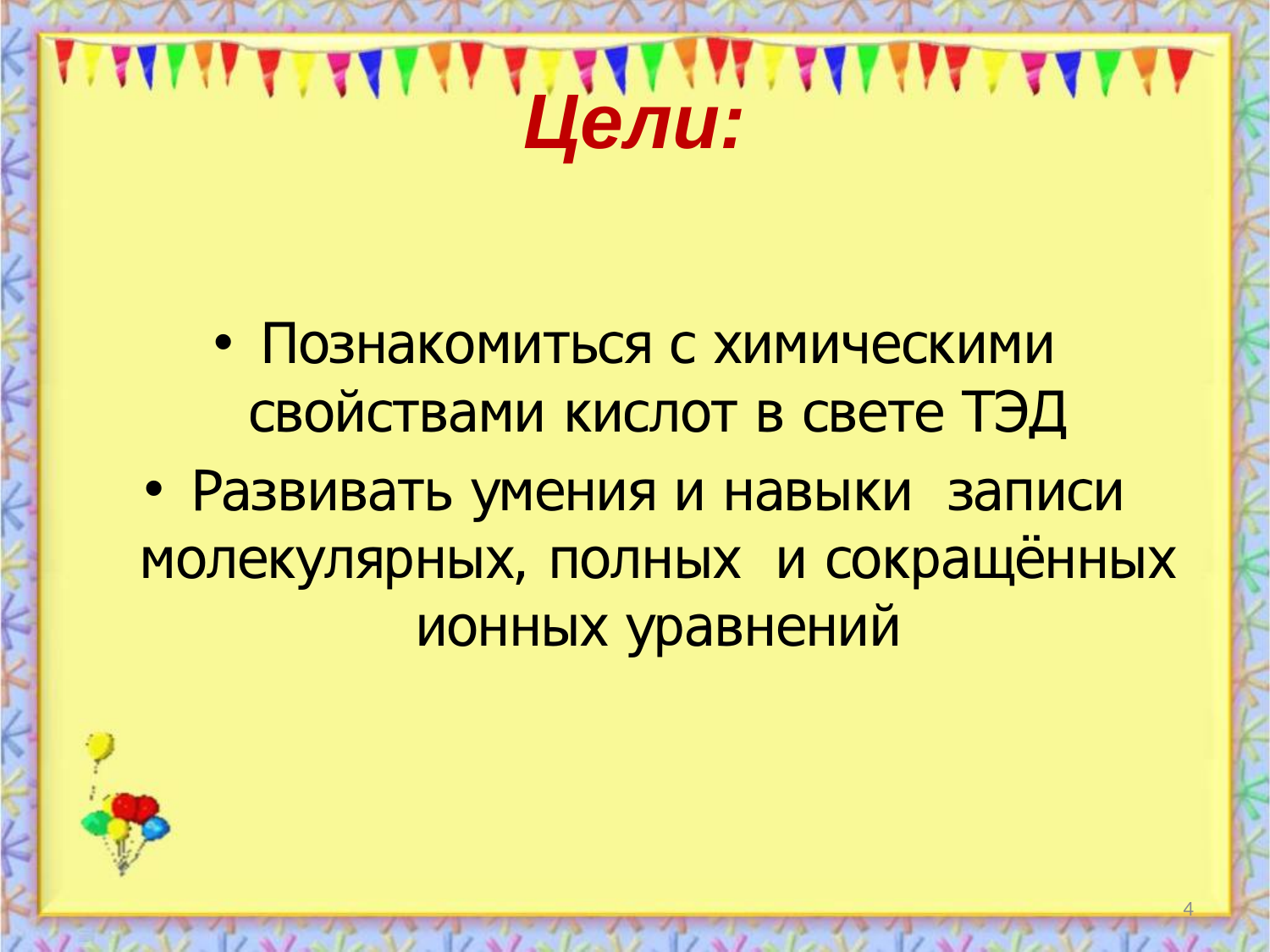

# Цели:

Познакомиться с химическими свойствами кислот в свете ТЭД
Развивать умения и навыки  записи молекулярных, полных  и сокращённых ионных уравнений

4